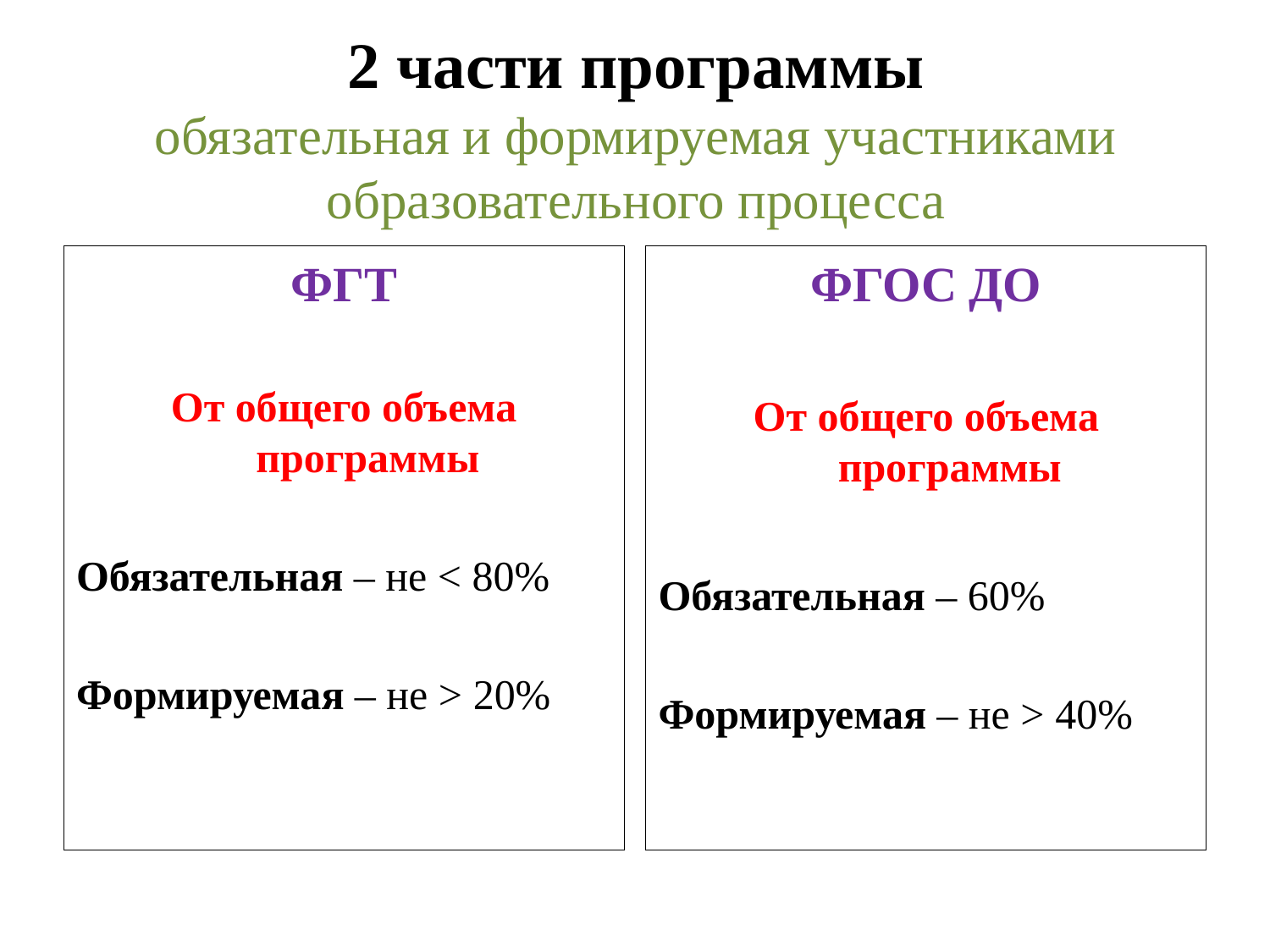

# 2 части программы обязательная и формируемая участниками образовательного процесса
ФГТ

От общего объема программы

Обязательная – не < 80%

Формируемая – не > 20%
ФГОС ДО

От общего объема программы

Обязательная – 60%

Формируемая – не > 40%